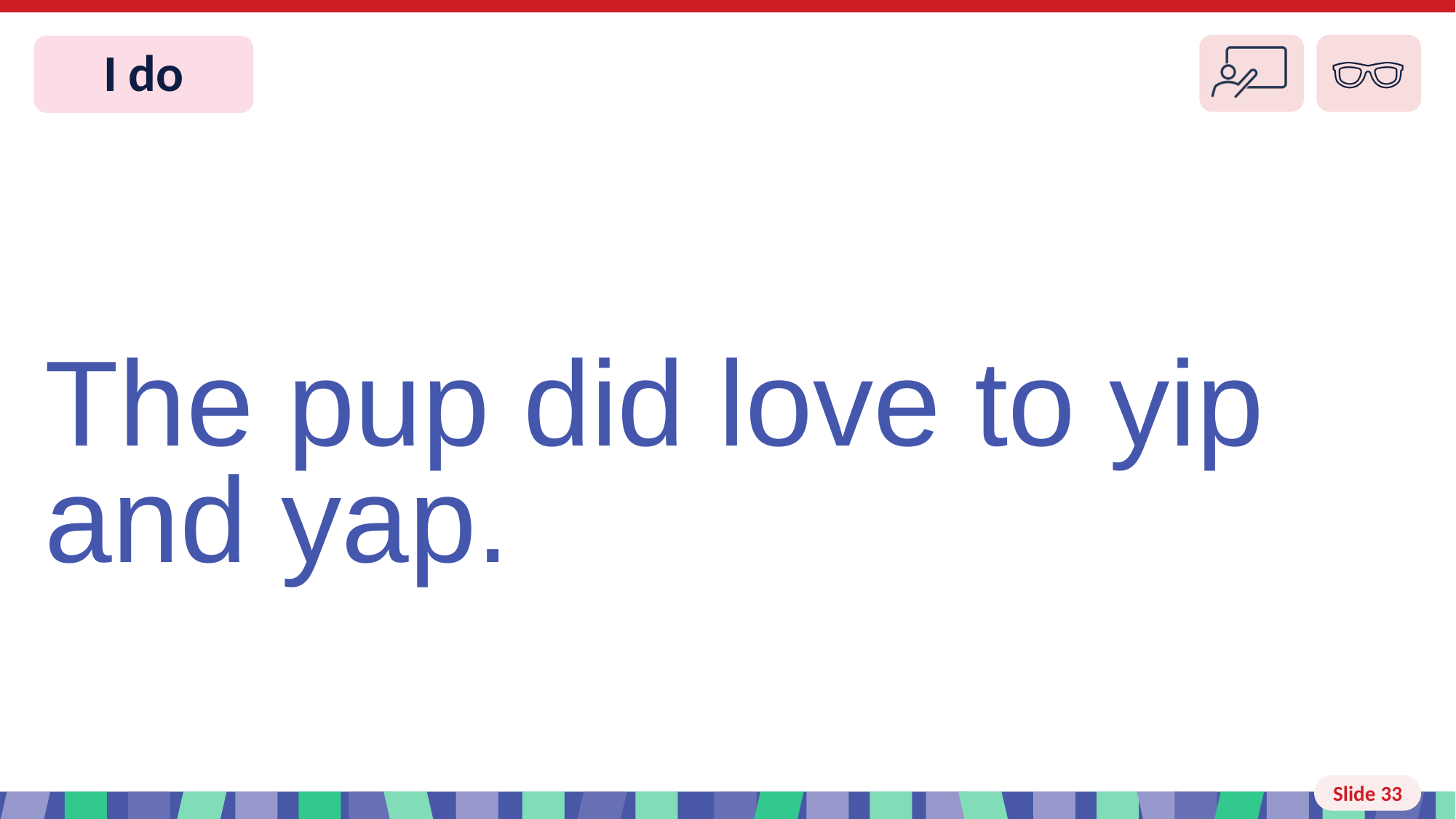

# Slide 33 I do
The pup did love to yip and yap.